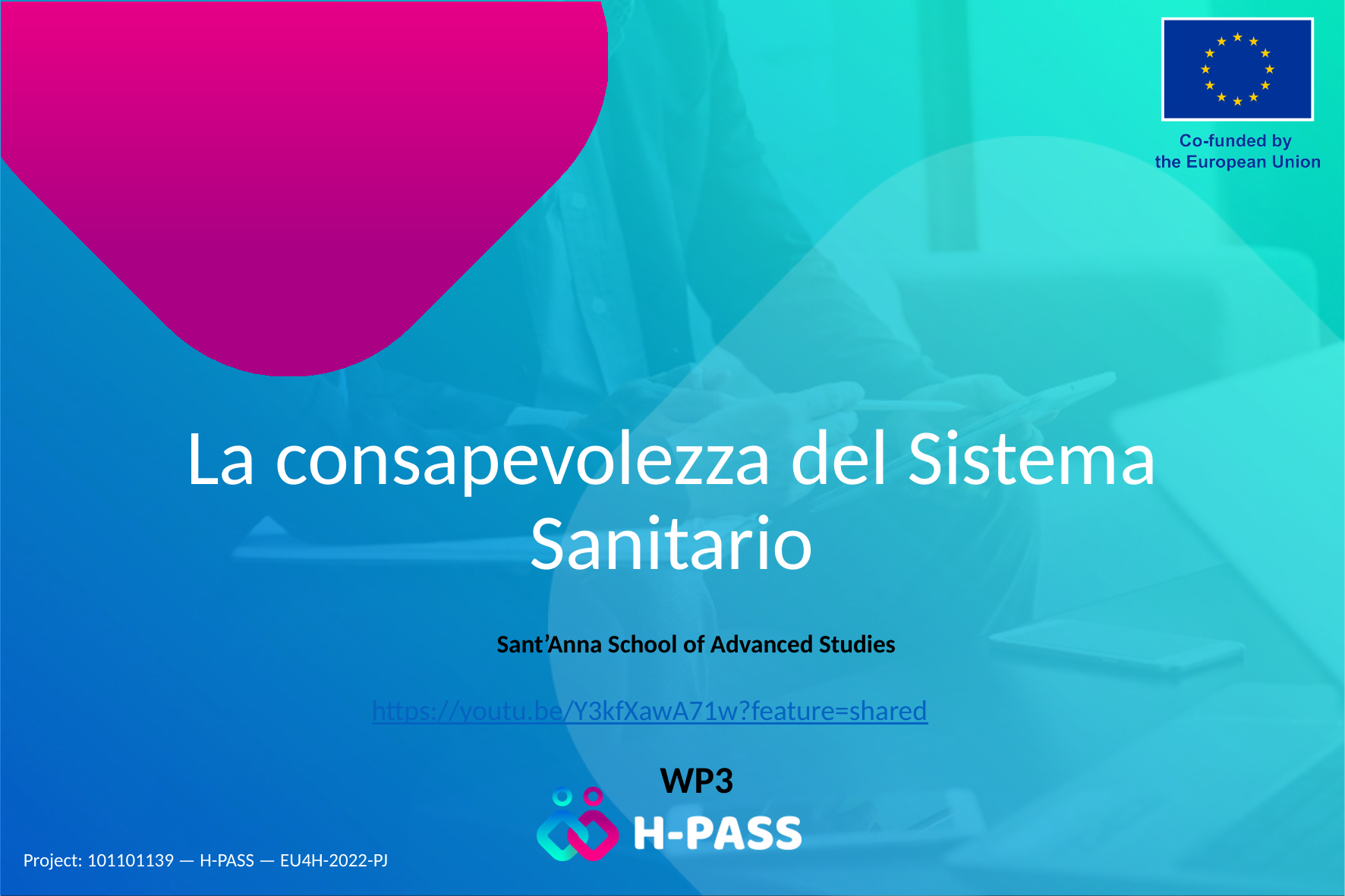

# La consapevolezza del Sistema Sanitario
Sant’Anna School of Advanced Studies

https://youtu.be/Y3kfXawA71w?feature=shared

WP3

Project: 101101139 — H-PASS — EU4H-2022-PJ